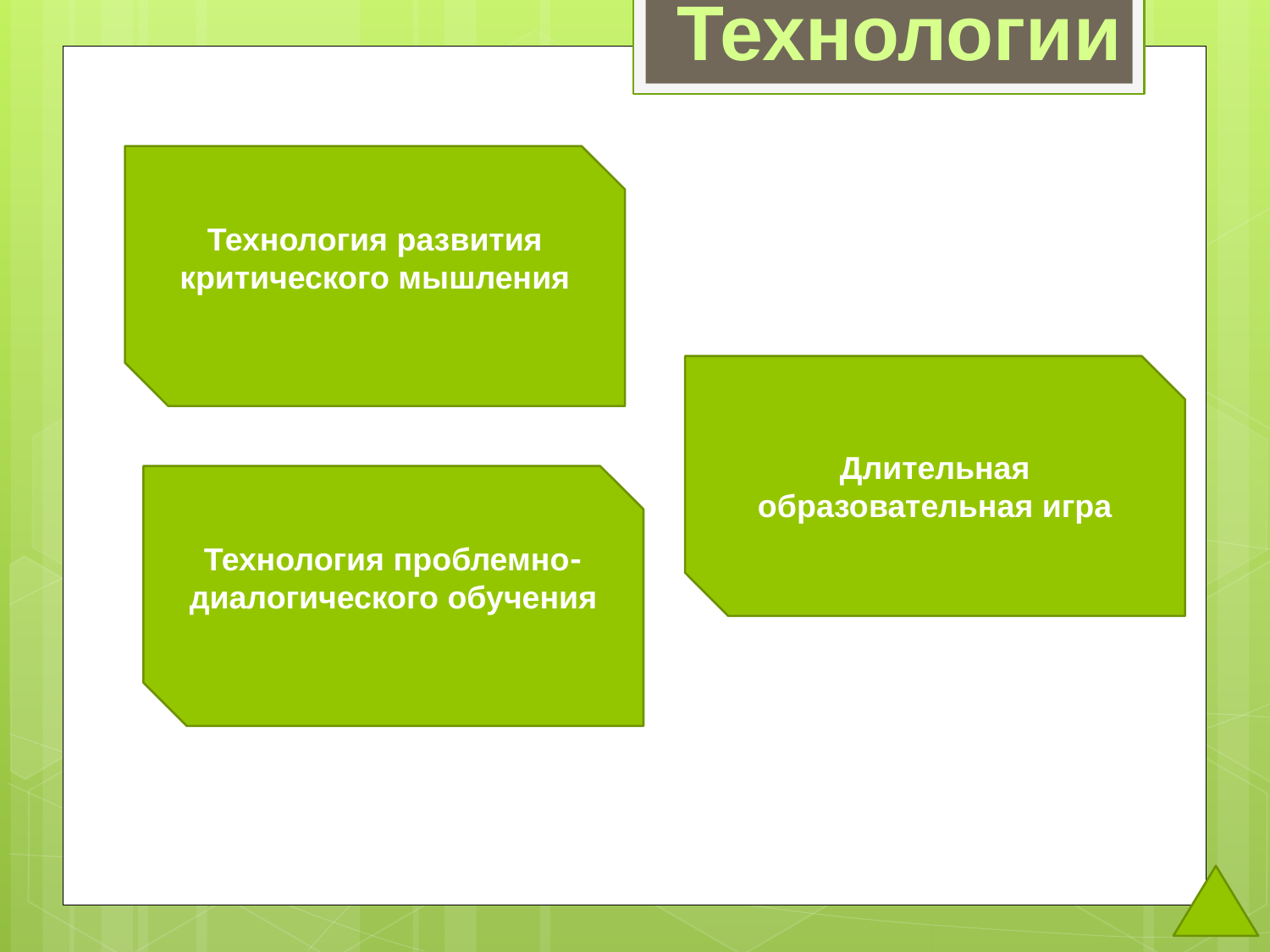

Технологии
Технология развития критического мышления

Длительная образовательная игра
Технология проблемно-диалогического обучения